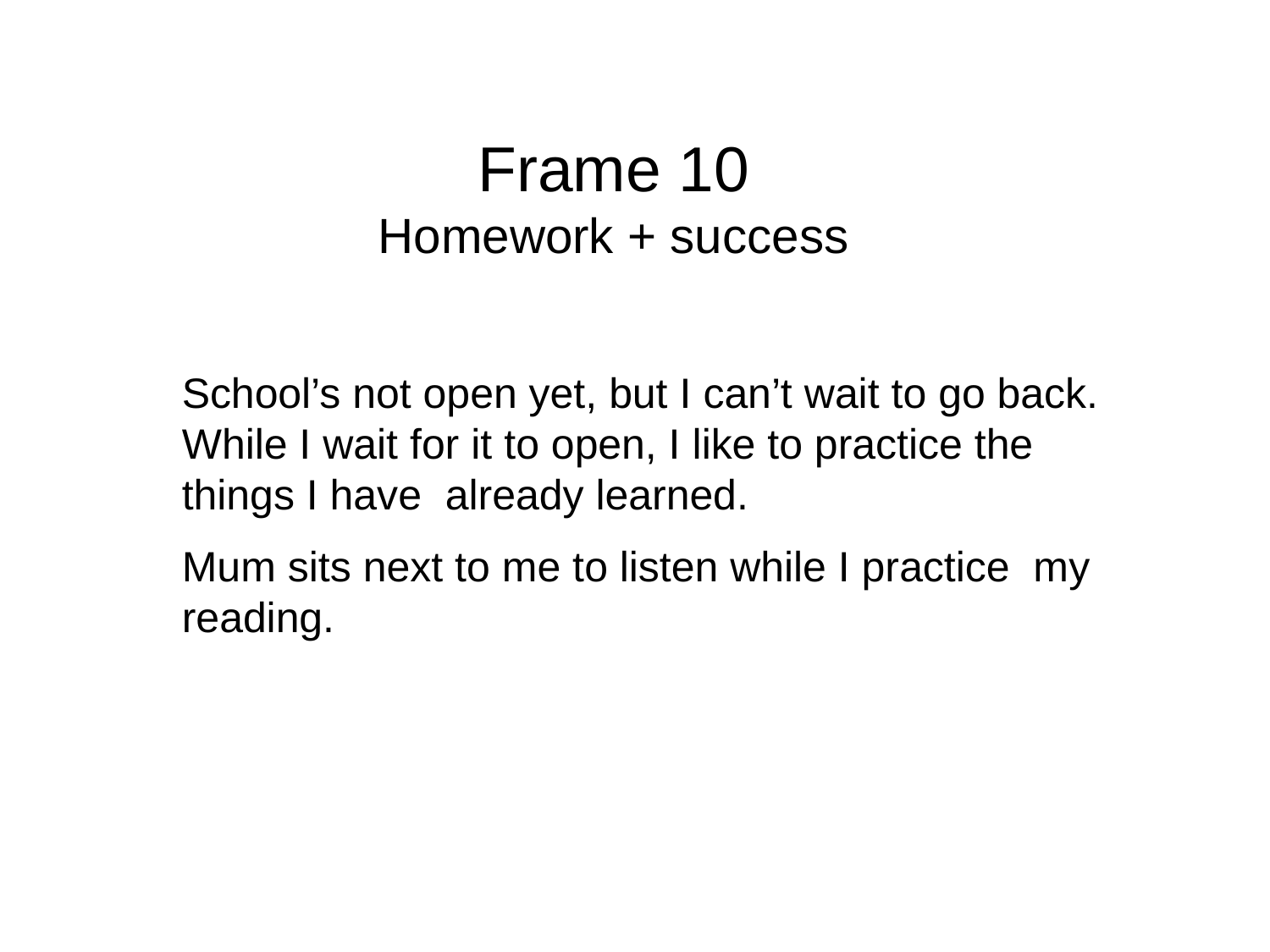

# Frame 10 Homework + success
School’s not open yet, but I can’t wait to go back. While I wait for it to open, I like to practice the things I have  already learned.
Mum sits next to me to listen while I practice  my reading.